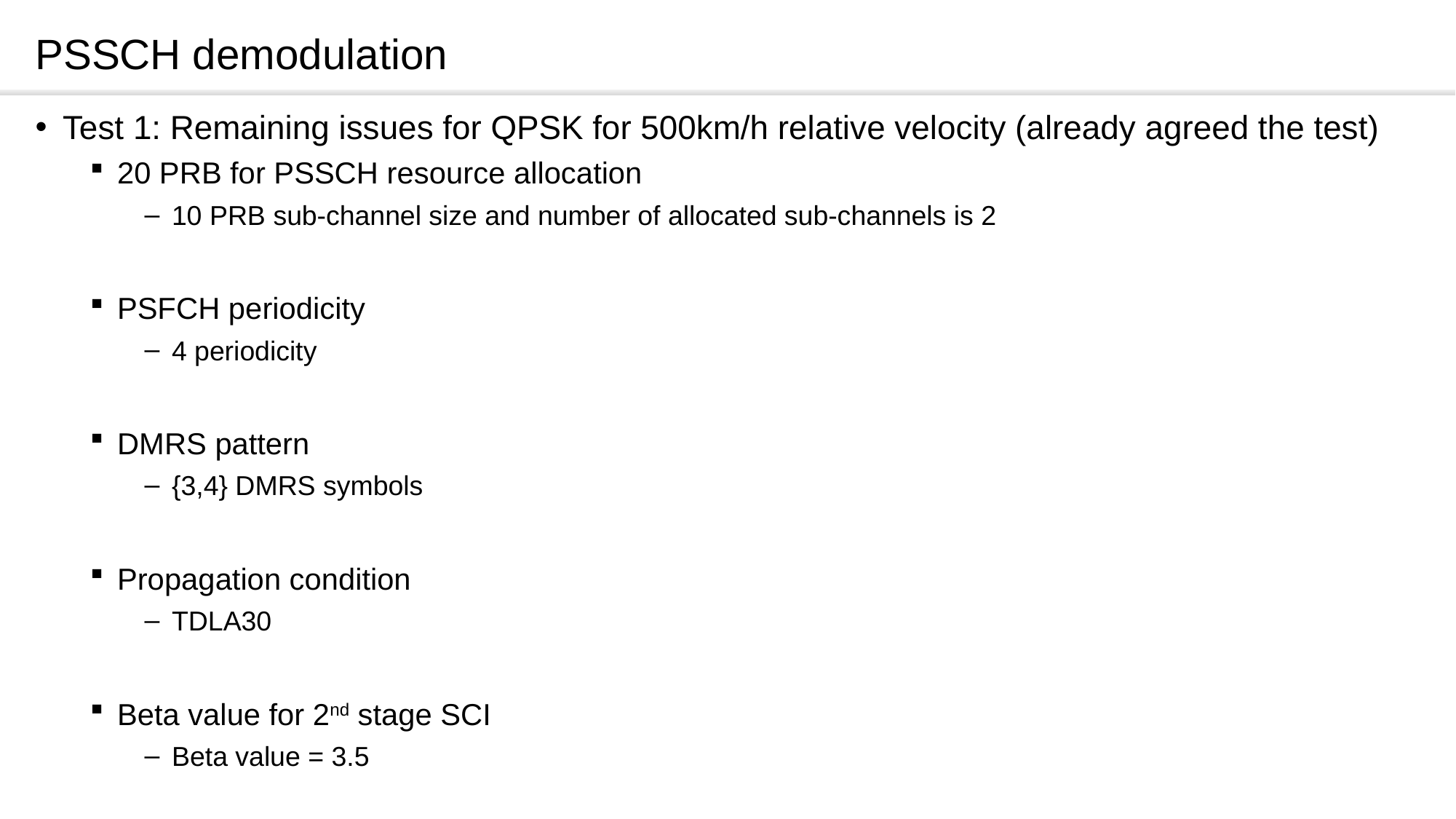

# PSSCH demodulation
Test 1: Remaining issues for QPSK for 500km/h relative velocity (already agreed the test)
20 PRB for PSSCH resource allocation
10 PRB sub-channel size and number of allocated sub-channels is 2

PSFCH periodicity
4 periodicity

DMRS pattern
{3,4} DMRS symbols

Propagation condition
TDLA30

Beta value for 2nd stage SCI
Beta value = 3.5